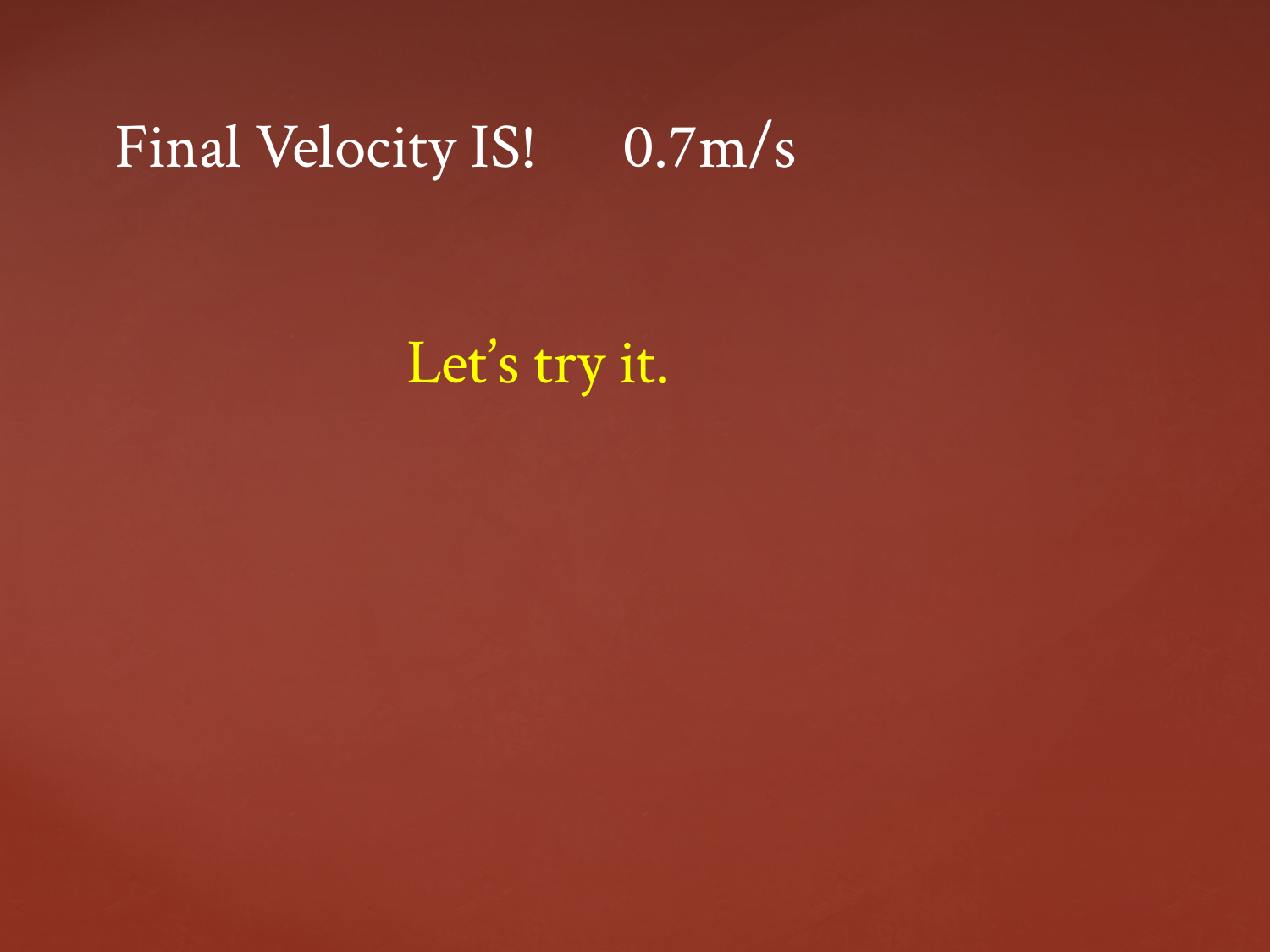

# Final Velocity IS!
0.7m/s
Let’s try it.